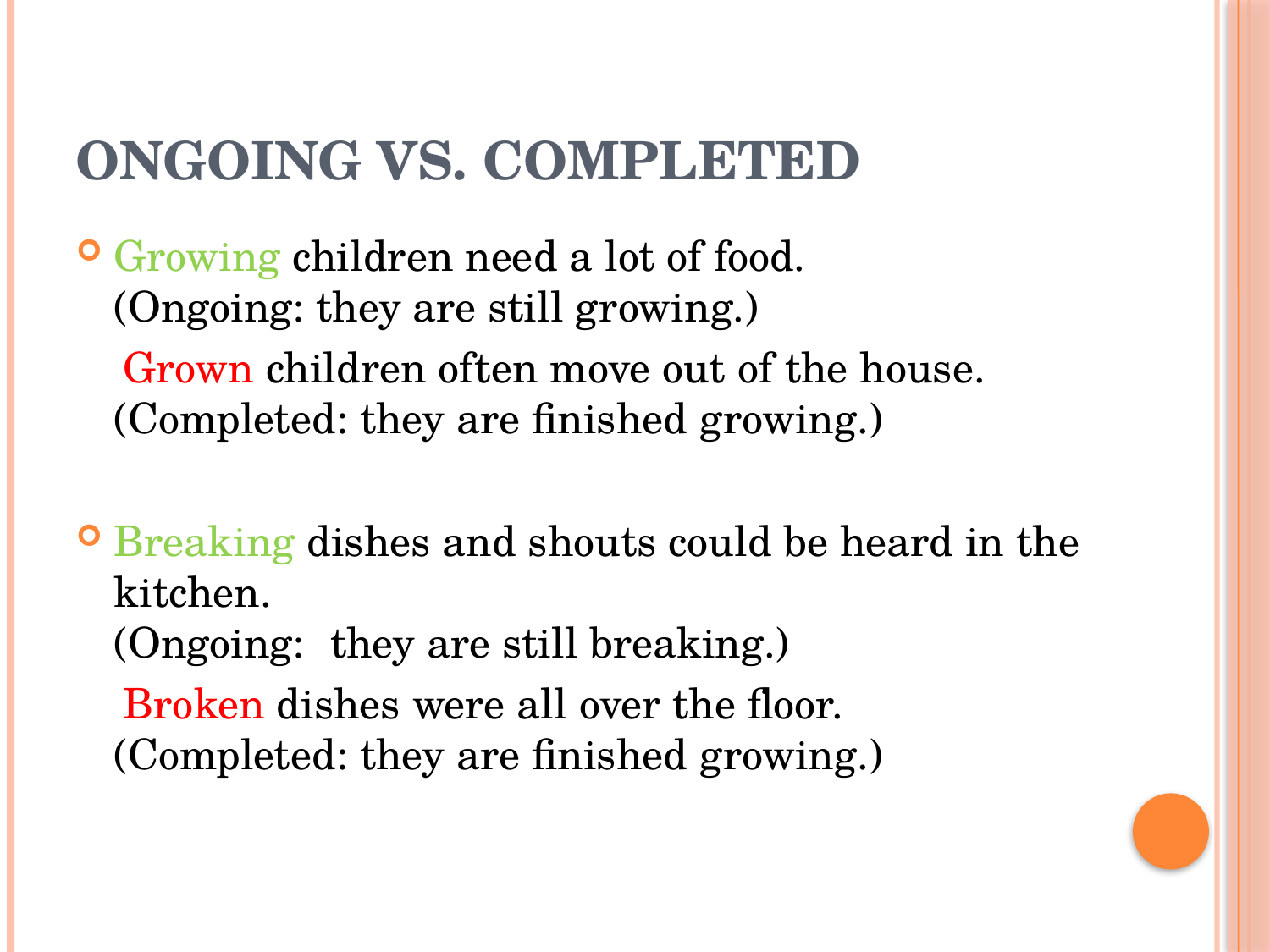

# Ongoing vs. Completed
Growing children need a lot of food.
(Ongoing: they are still growing.)
    Grown children often move out of the house.
(Completed: they are finished growing.)

Breaking dishes and shouts could be heard in the kitchen.
(Ongoing:  they are still breaking.)
    Broken dishes were all over the floor.
(Completed: they are finished growing.)